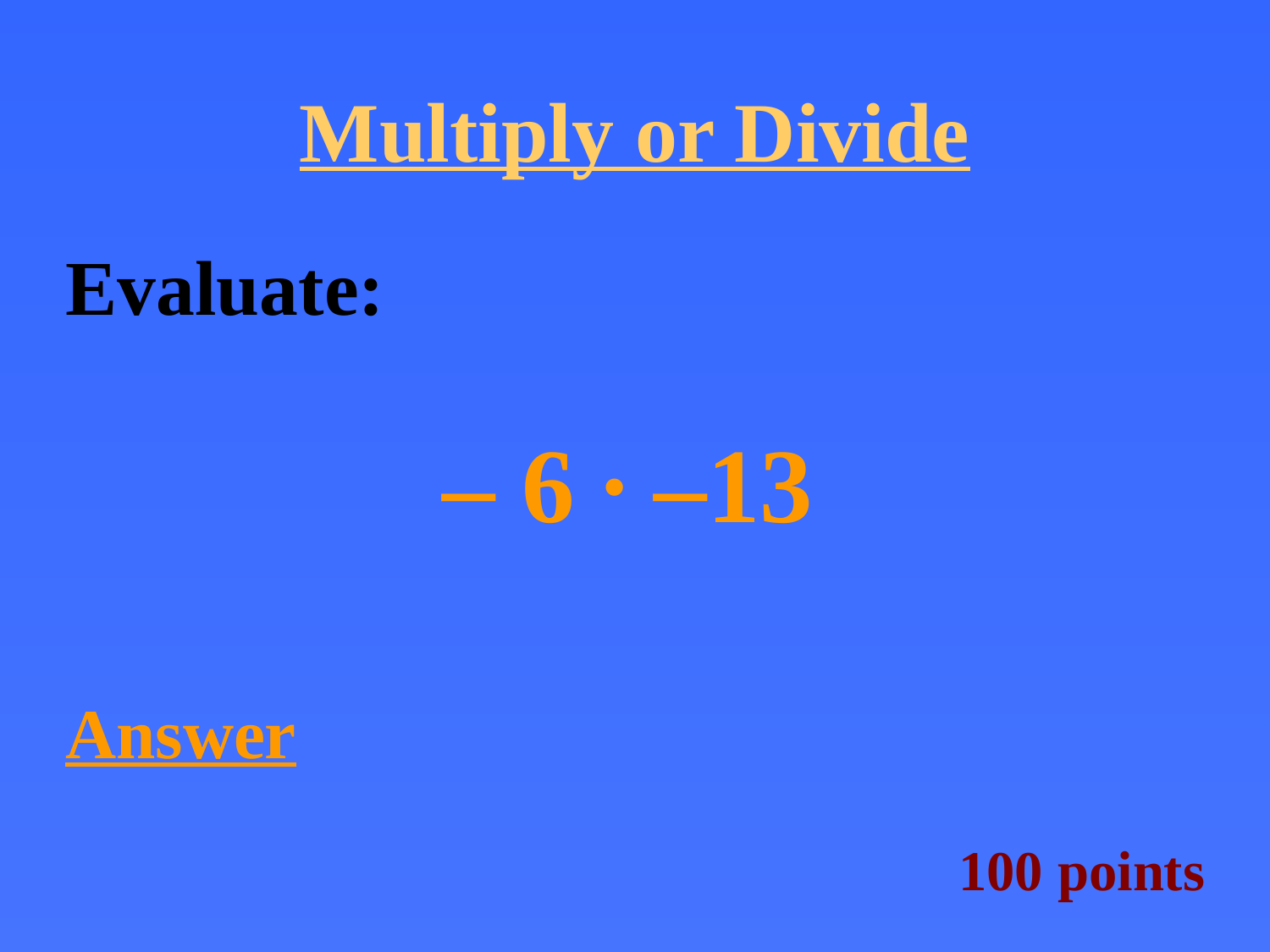

# Multiply or Divide
Evaluate:

– 6 ∙ –13

Answer
100 points